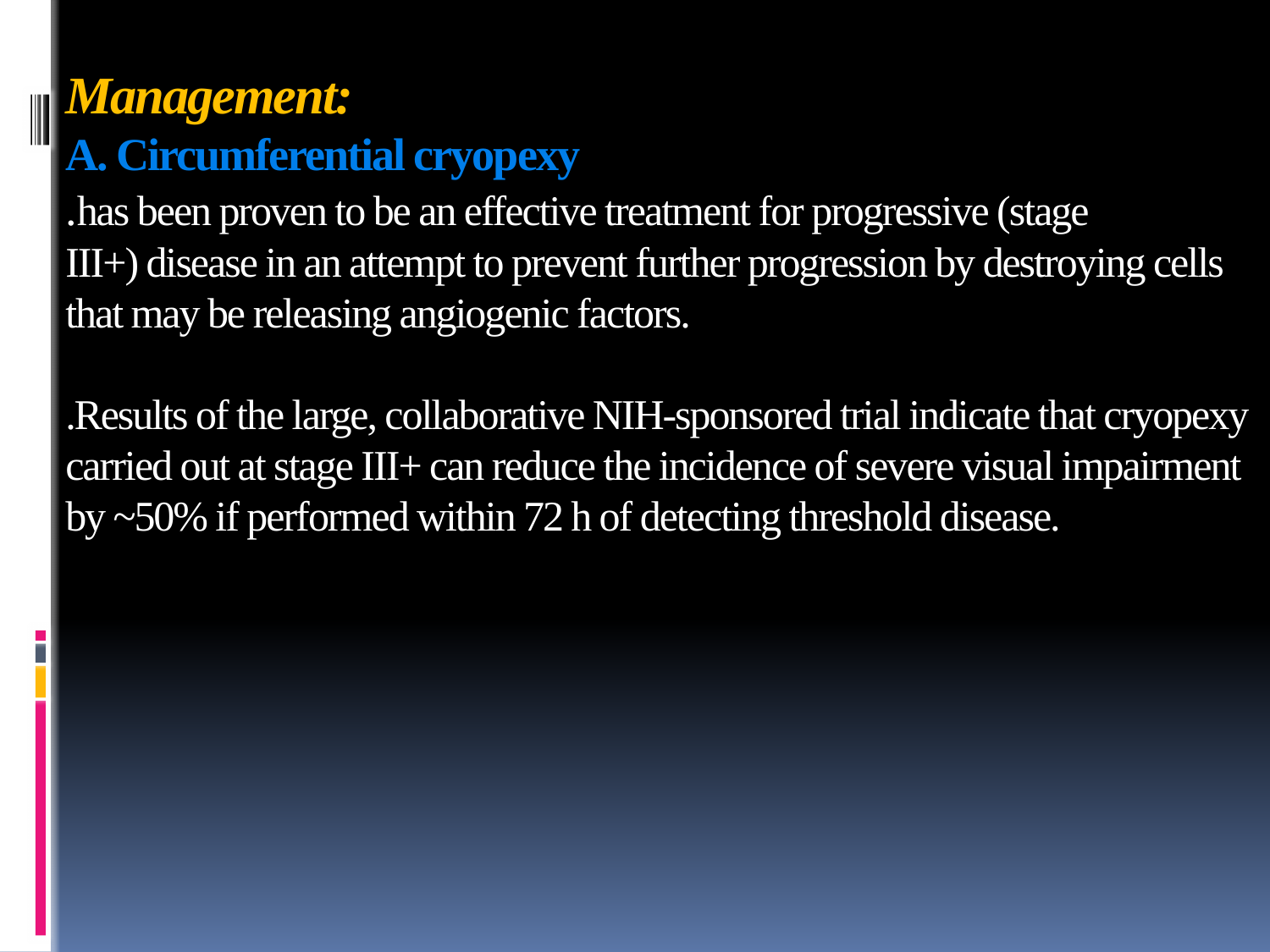

# Management: A. Circumferential cryopexy .has been proven to be an effective treatment for progressive (stage III+) disease in an attempt to prevent further progression by destroying cells that may be releasing angiogenic factors. .Results of the large, collaborative NIH-sponsored trial indicate that cryopexy carried out at stage III+ can reduce the incidence of severe visual impairment by ~50% if performed within 72 h of detecting threshold disease.